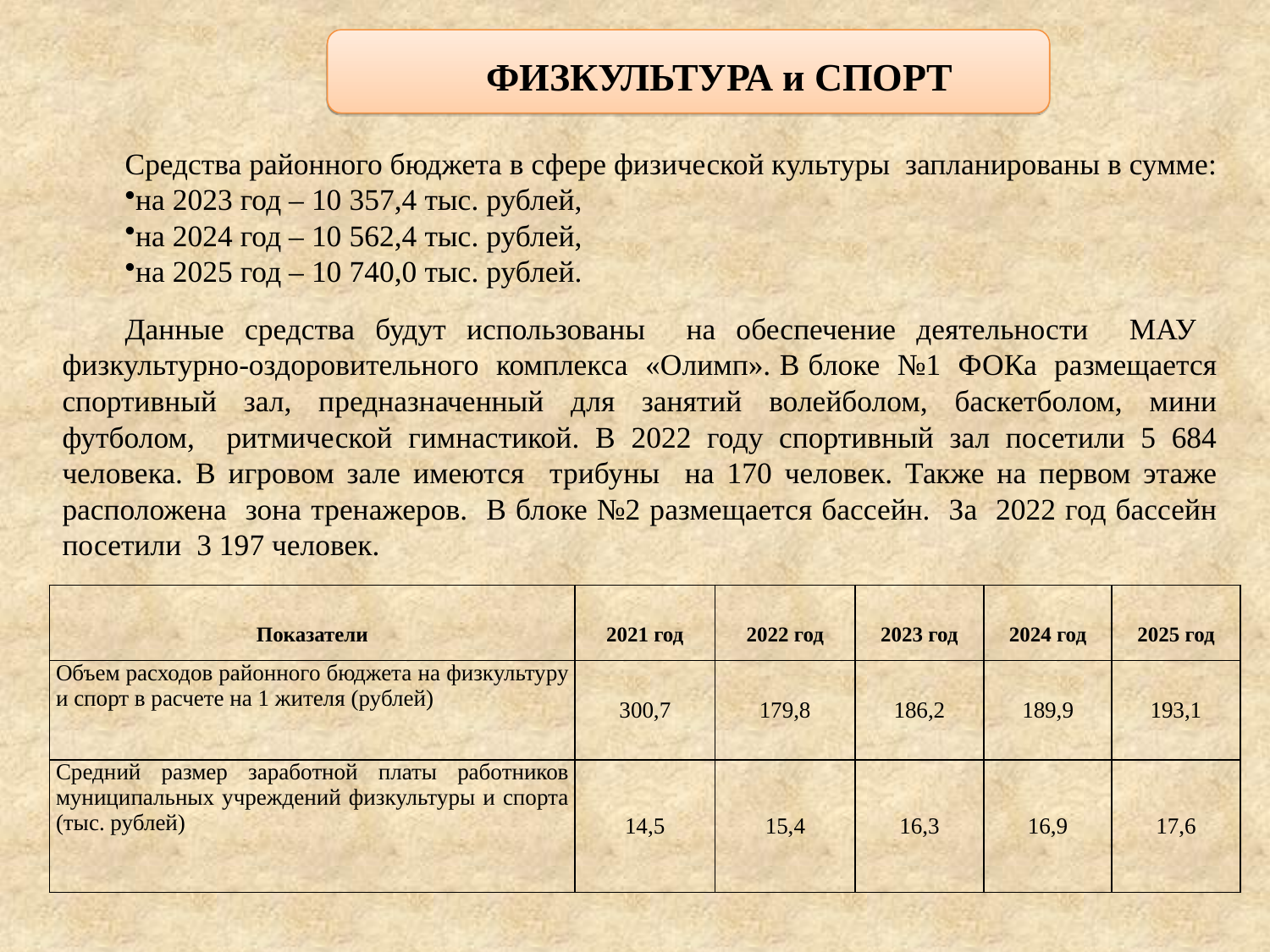

ФИЗКУЛЬТУРА и СПОРТ

Средства районного бюджета в сфере физической культуры  запланированы в сумме:
на 2023 год – 10 357,4 тыс. рублей,
на 2024 год – 10 562,4 тыс. рублей,
на 2025 год – 10 740,0 тыс. рублей.

Данные средства будут использованы  на обеспечение деятельности  МАУ  физкультурно-оздоровительного  комплекса  «Олимп». В блоке  №1  ФОКа  размещается спортивный зал, предназначенный для занятий волейболом, баскетболом, мини футболом,  ритмической гимнастикой. В 2022 году спортивный зал посетили 5 684 человека. В игровом зале имеются  трибуны  на 170 человек. Также на первом этаже расположена  зона тренажеров.  В блоке №2 размещается бассейн.  За  2022 год бассейн посетили  3 197 человек.
| Показатели | 2021 год | 2022 год | 2023 год | 2024 год | 2025 год |
| --- | --- | --- | --- | --- | --- |
| Объем расходов районного бюджета на физкультуру и спорт в расчете на 1 жителя (рублей) | 300,7 | 179,8 | 186,2 | 189,9 | 193,1 |
| Средний размер заработной платы работников муниципальных учреждений физкультуры и спорта (тыс. рублей) | 14,5 | 15,4 | 16,3 | 16,9 | 17,6 |